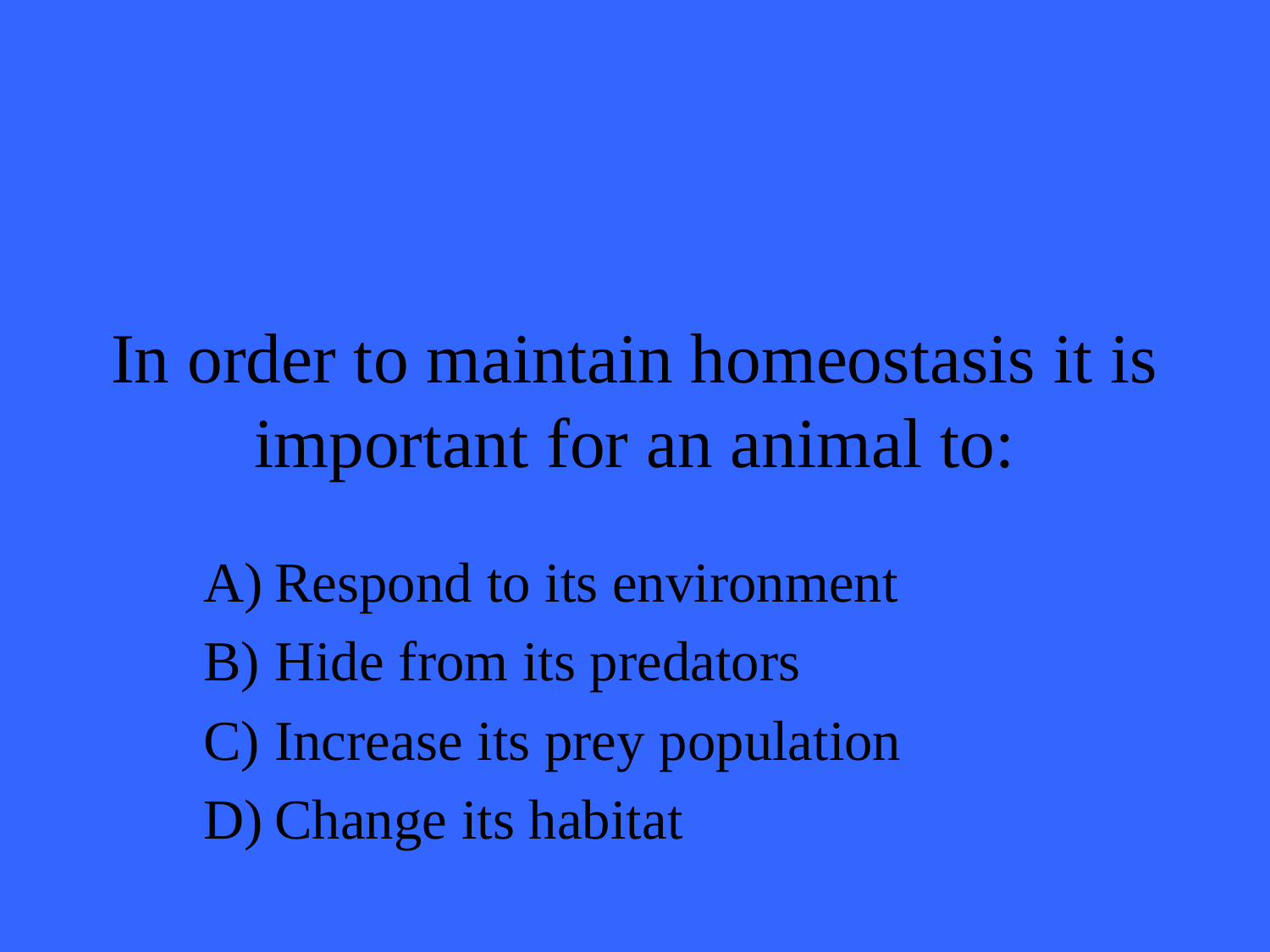

# In order to maintain homeostasis it is important for an animal to:
Respond to its environment
Hide from its predators
Increase its prey population
Change its habitat